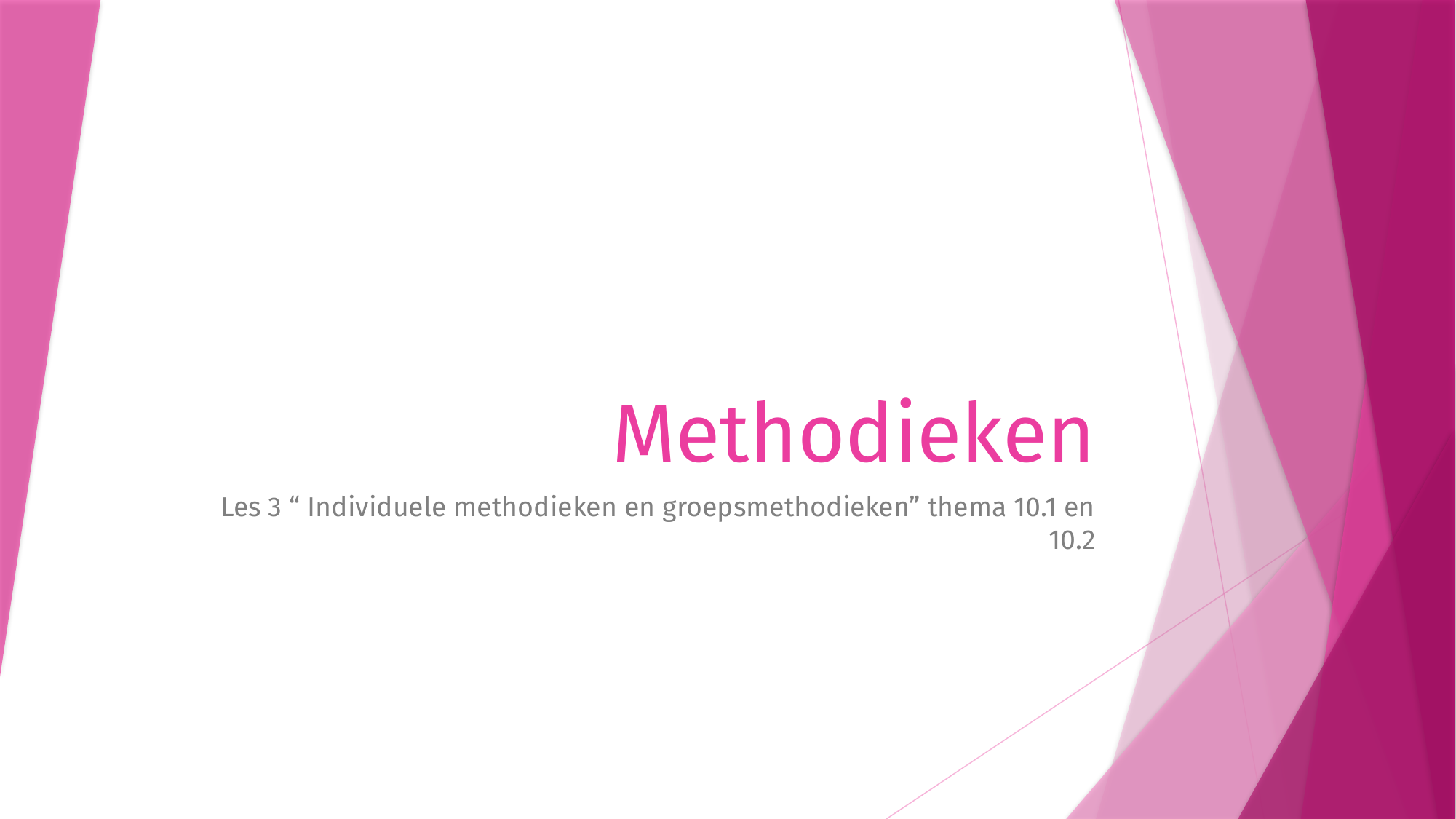

# Methodieken
Les 3 “ Individuele methodieken en groepsmethodieken” thema 10.1 en 10.2